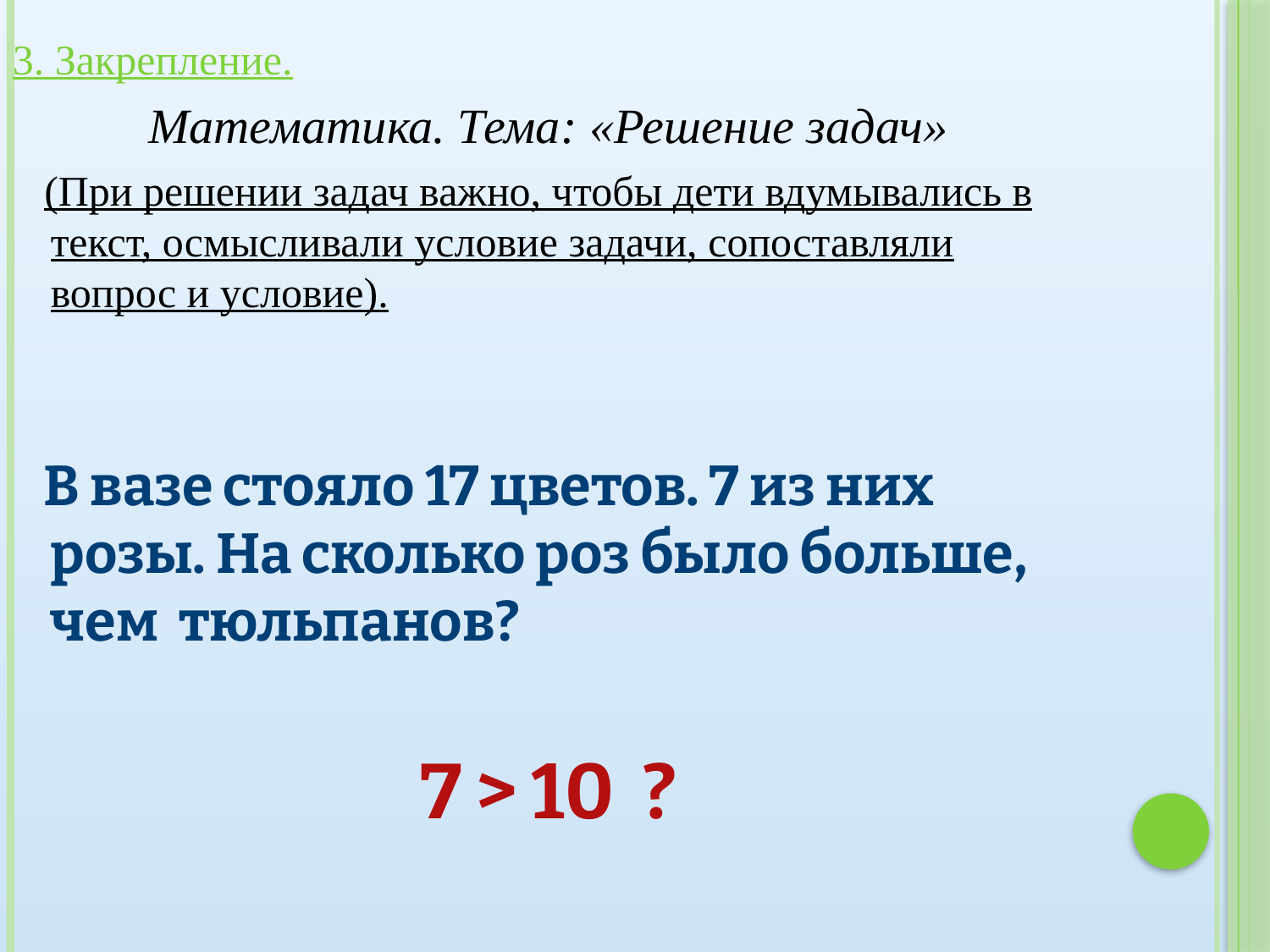

3. Закрепление.
Математика. Тема: «Решение задач»
   (При решении задач важно, чтобы дети вдумывались в текст, осмысливали условие задачи, сопоставляли вопрос и условие).

  В вазе стояло 17 цветов. 7 из них розы. На сколько роз было больше, чем  тюльпанов?

7 > 10  ?